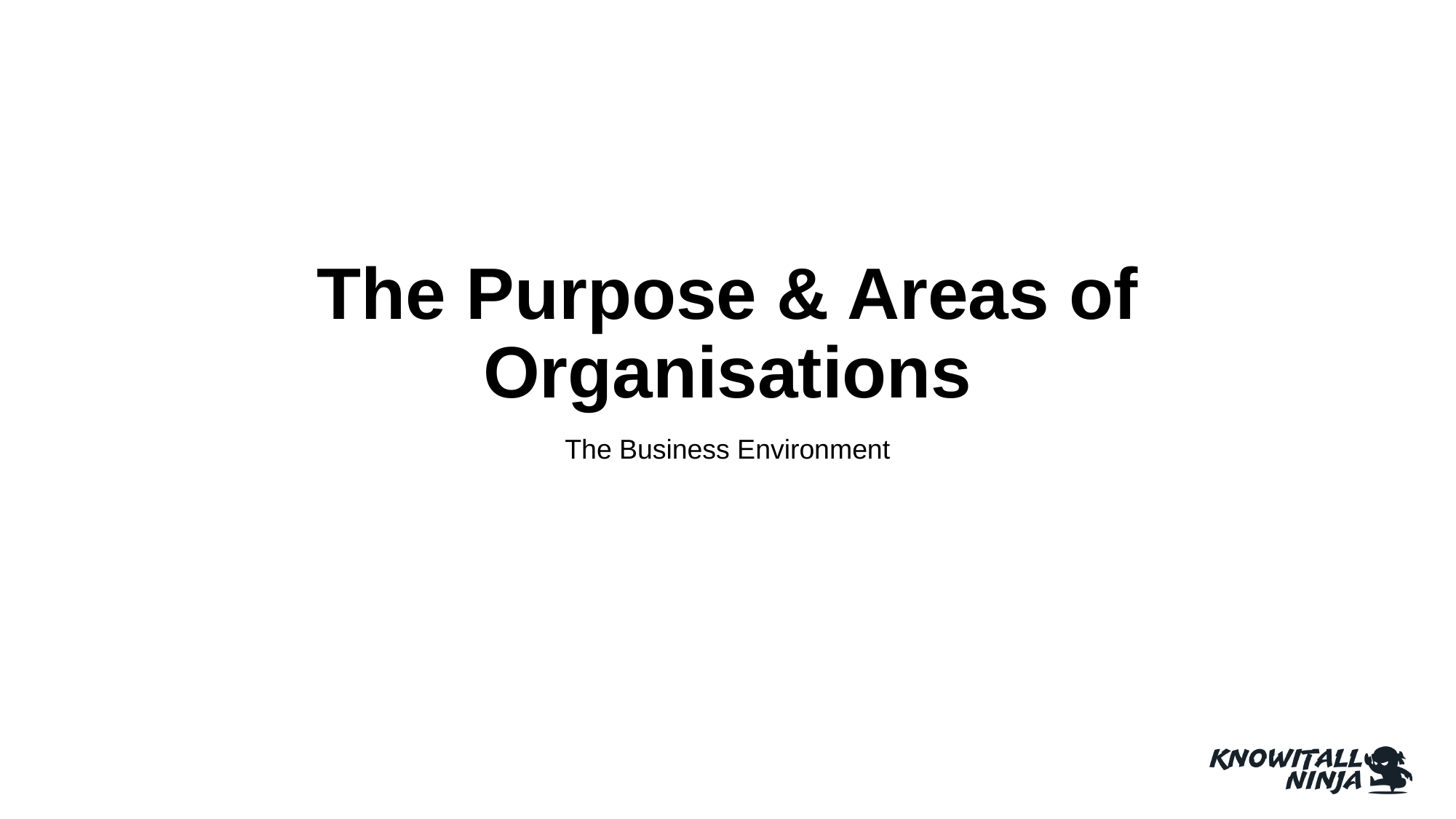

# The Purpose & Areas of Organisations
The Business Environment